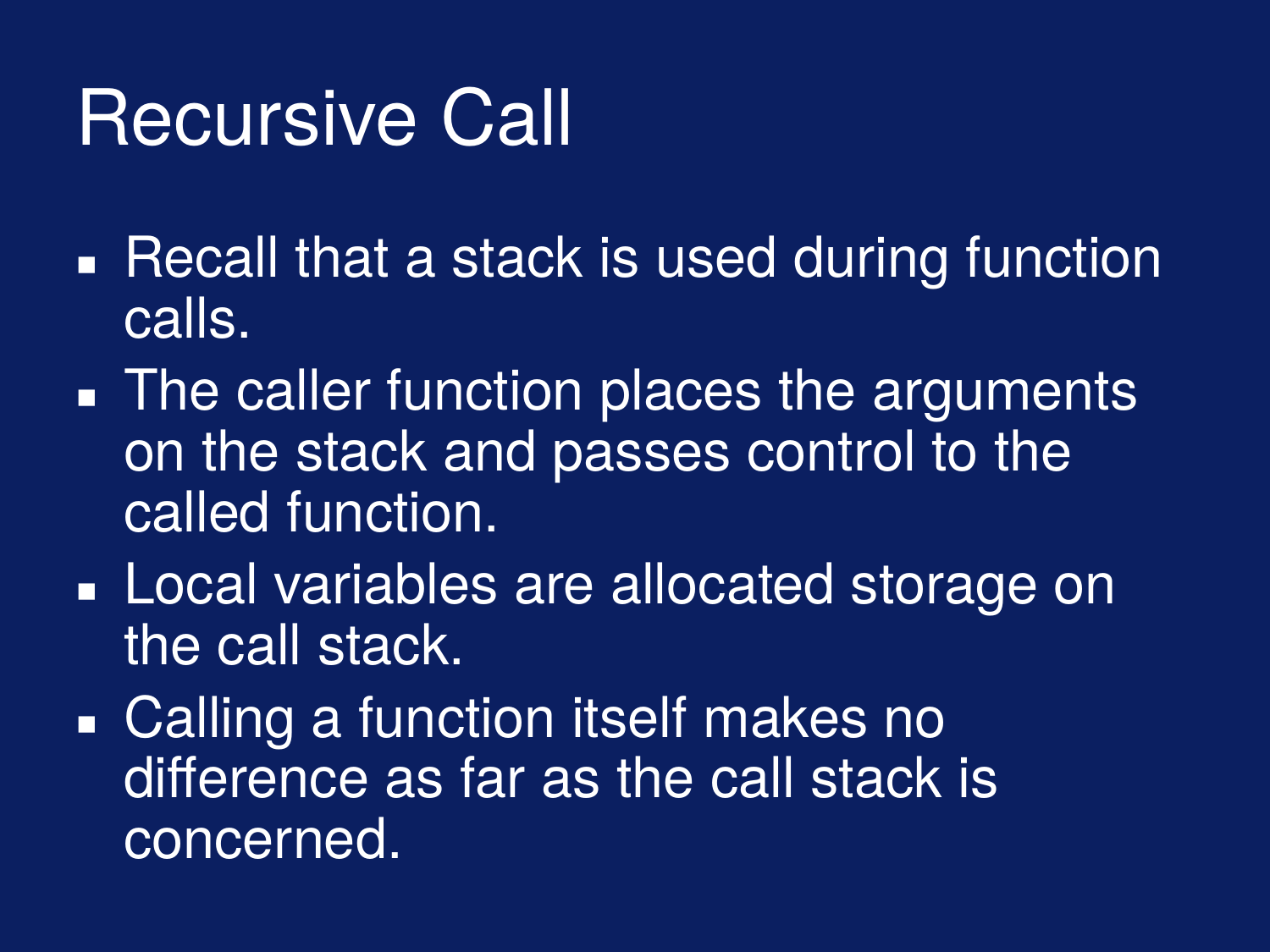

# Recursive Call
Recall that a stack is used during function calls.
The caller function places the arguments on the stack and passes control to the called function.
Local variables are allocated storage on  the call stack.
Calling a function itself makes no difference as far as the call stack is concerned.